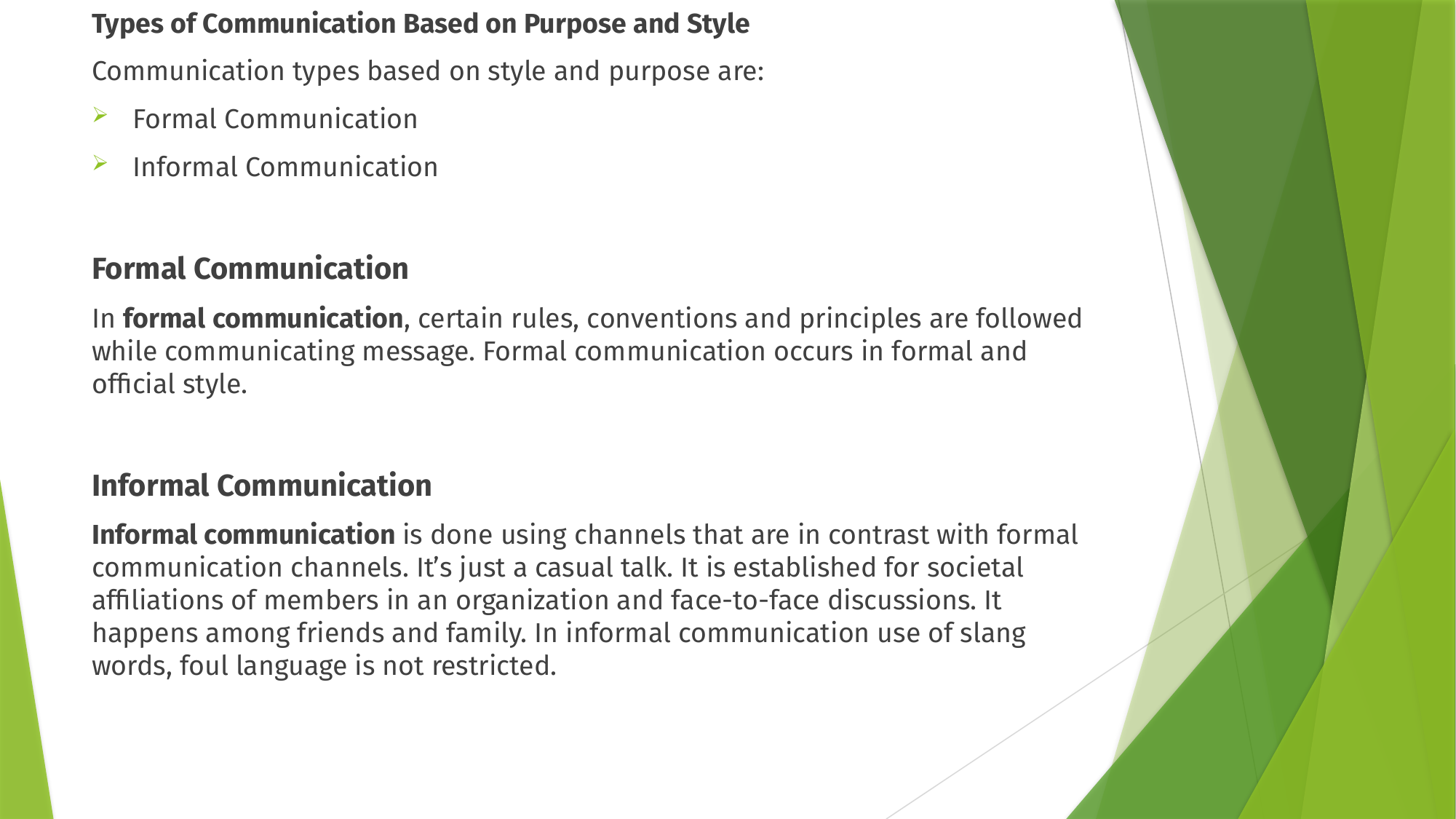

Types of Communication Based on Purpose and Style
Communication types based on style and purpose are:
Formal Communication
Informal Communication

Formal Communication
In formal communication, certain rules, conventions and principles are followed while communicating message. Formal communication occurs in formal and official style.

Informal Communication
Informal communication is done using channels that are in contrast with formal communication channels. It’s just a casual talk. It is established for societal affiliations of members in an organization and face-to-face discussions. It happens among friends and family. In informal communication use of slang words, foul language is not restricted.